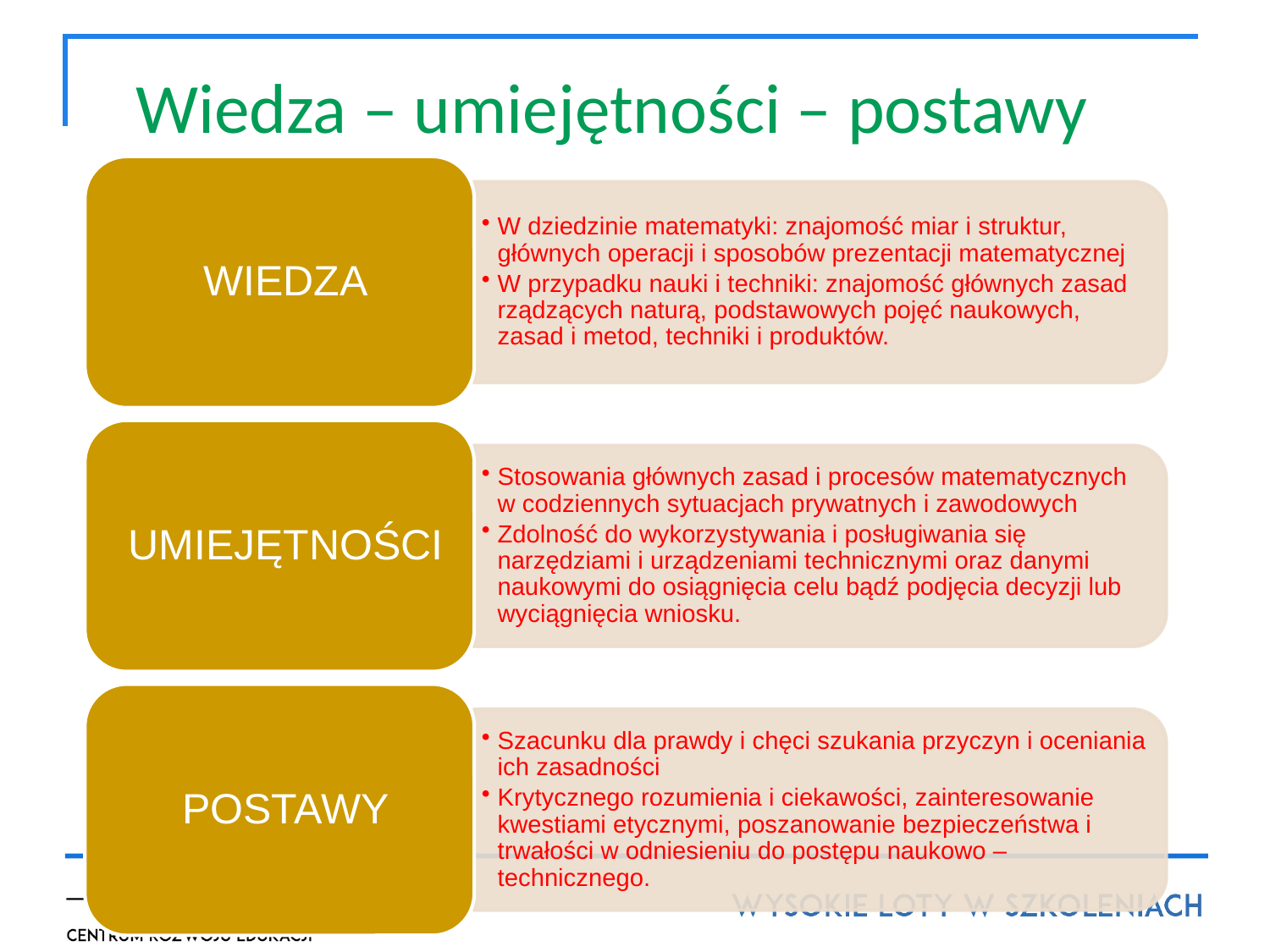

# Wiedza – umiejętności – postawy
W dziedzinie matematyki: znajomość miar i struktur, głównych operacji i sposobów prezentacji matematycznej
W przypadku nauki i techniki: znajomość głównych zasad rządzących naturą, podstawowych pojęć naukowych, zasad i metod, techniki i produktów.
WIEDZA
Stosowania głównych zasad i procesów matematycznych w codziennych sytuacjach prywatnych i zawodowych
Zdolność do wykorzystywania i posługiwania się narzędziami i urządzeniami technicznymi oraz danymi naukowymi do osiągnięcia celu bądź podjęcia decyzji lub wyciągnięcia wniosku.
UMIEJĘTNOŚCI
Szacunku dla prawdy i chęci szukania przyczyn i oceniania ich zasadności
Krytycznego rozumienia i ciekawości, zainteresowanie kwestiami etycznymi, poszanowanie bezpieczeństwa i trwałości w odniesieniu do postępu naukowo – technicznego.
POSTAWY